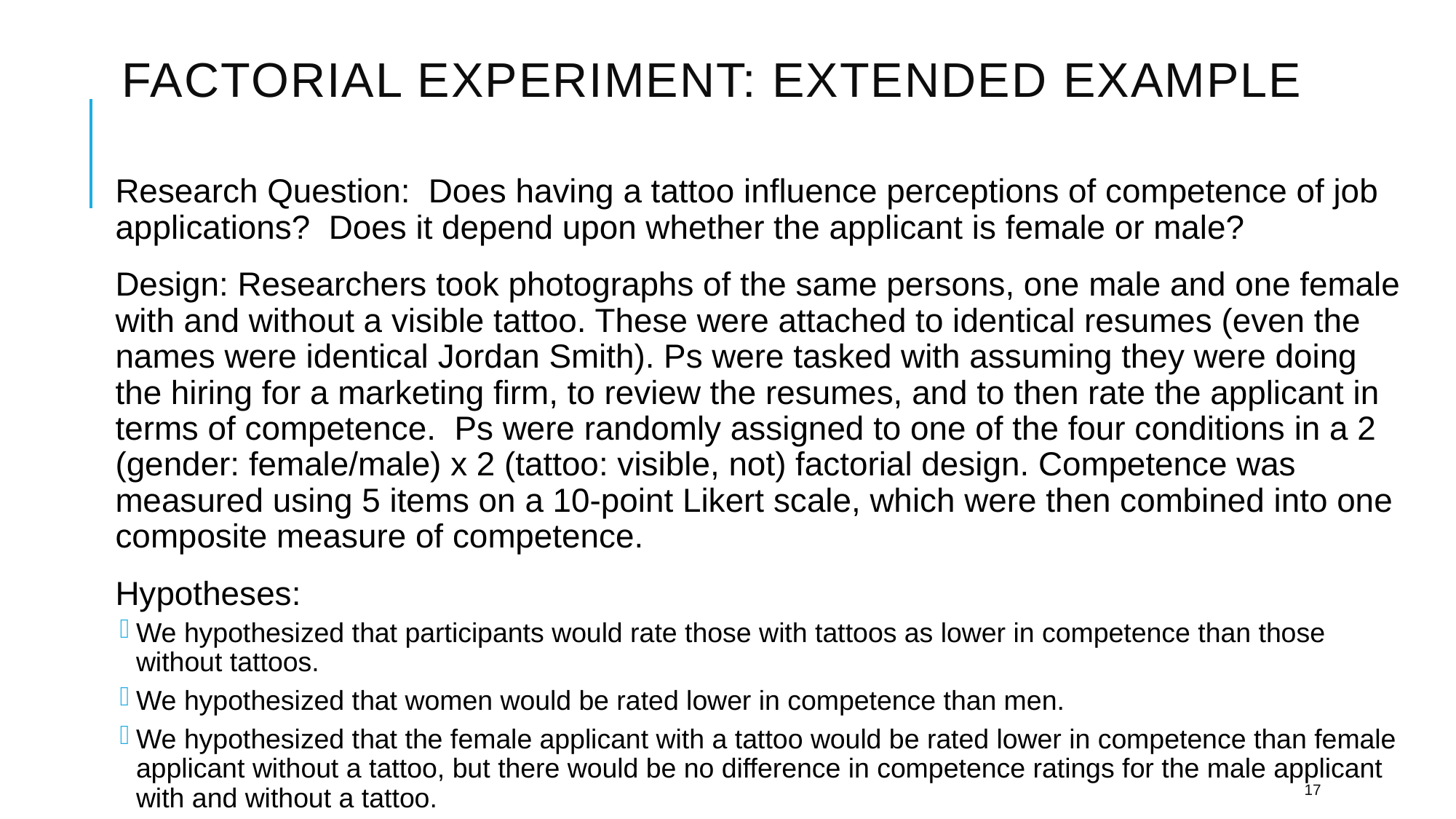

# Factorial experiment: Extended Example
Research Question:  Does having a tattoo influence perceptions of competence of job applications?  Does it depend upon whether the applicant is female or male?
Design: Researchers took photographs of the same persons, one male and one female with and without a visible tattoo. These were attached to identical resumes (even the names were identical Jordan Smith). Ps were tasked with assuming they were doing the hiring for a marketing firm, to review the resumes, and to then rate the applicant in terms of competence.  Ps were randomly assigned to one of the four conditions in a 2 (gender: female/male) x 2 (tattoo: visible, not) factorial design. Competence was measured using 5 items on a 10-point Likert scale, which were then combined into one composite measure of competence.
Hypotheses:
We hypothesized that participants would rate those with tattoos as lower in competence than those without tattoos.
We hypothesized that women would be rated lower in competence than men.
We hypothesized that the female applicant with a tattoo would be rated lower in competence than female applicant without a tattoo, but there would be no difference in competence ratings for the male applicant with and without a tattoo.
17